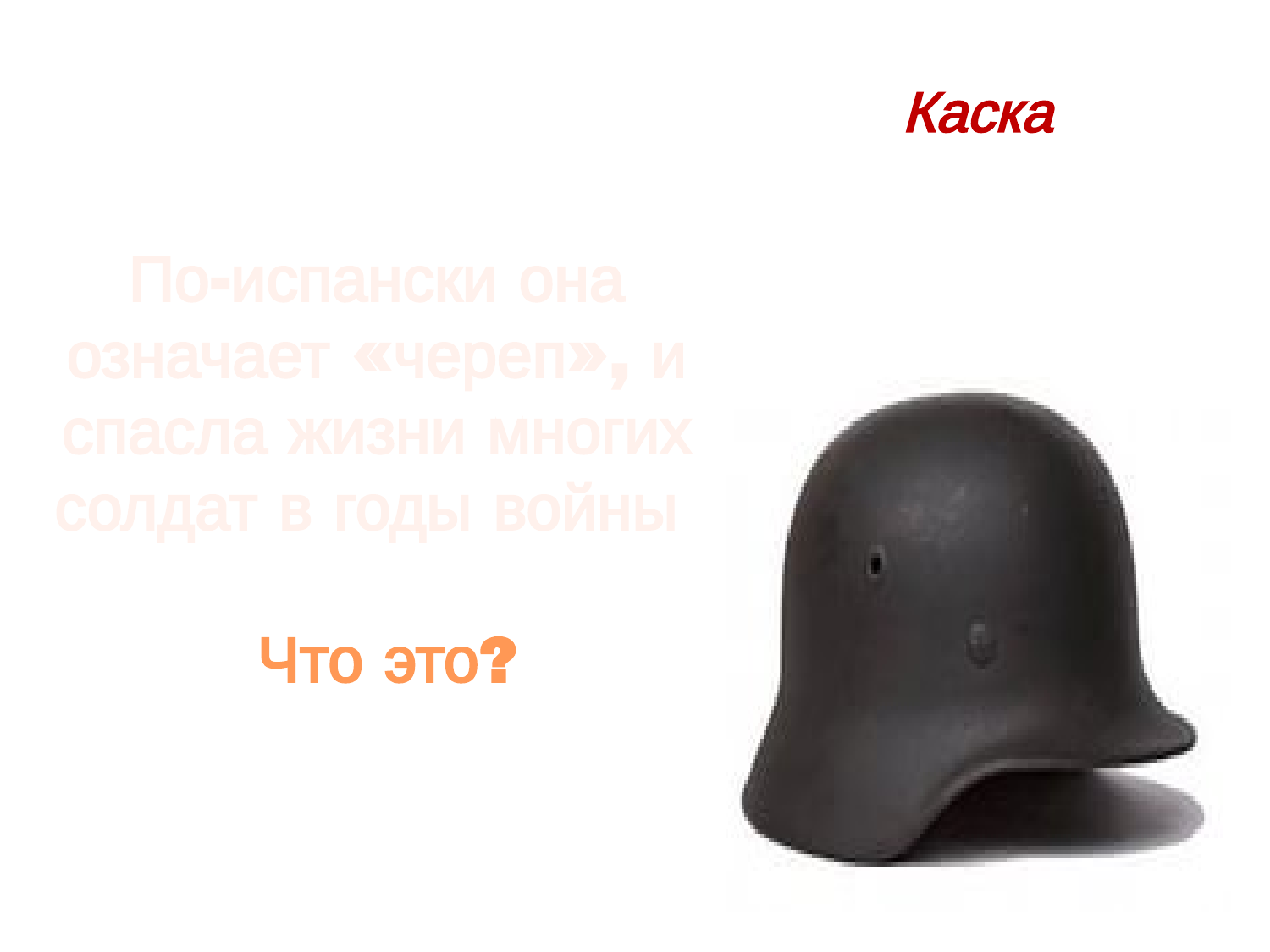

Каска
По-испански она означает «череп», и спасла жизни многих солдат в годы войны.

 Что это?